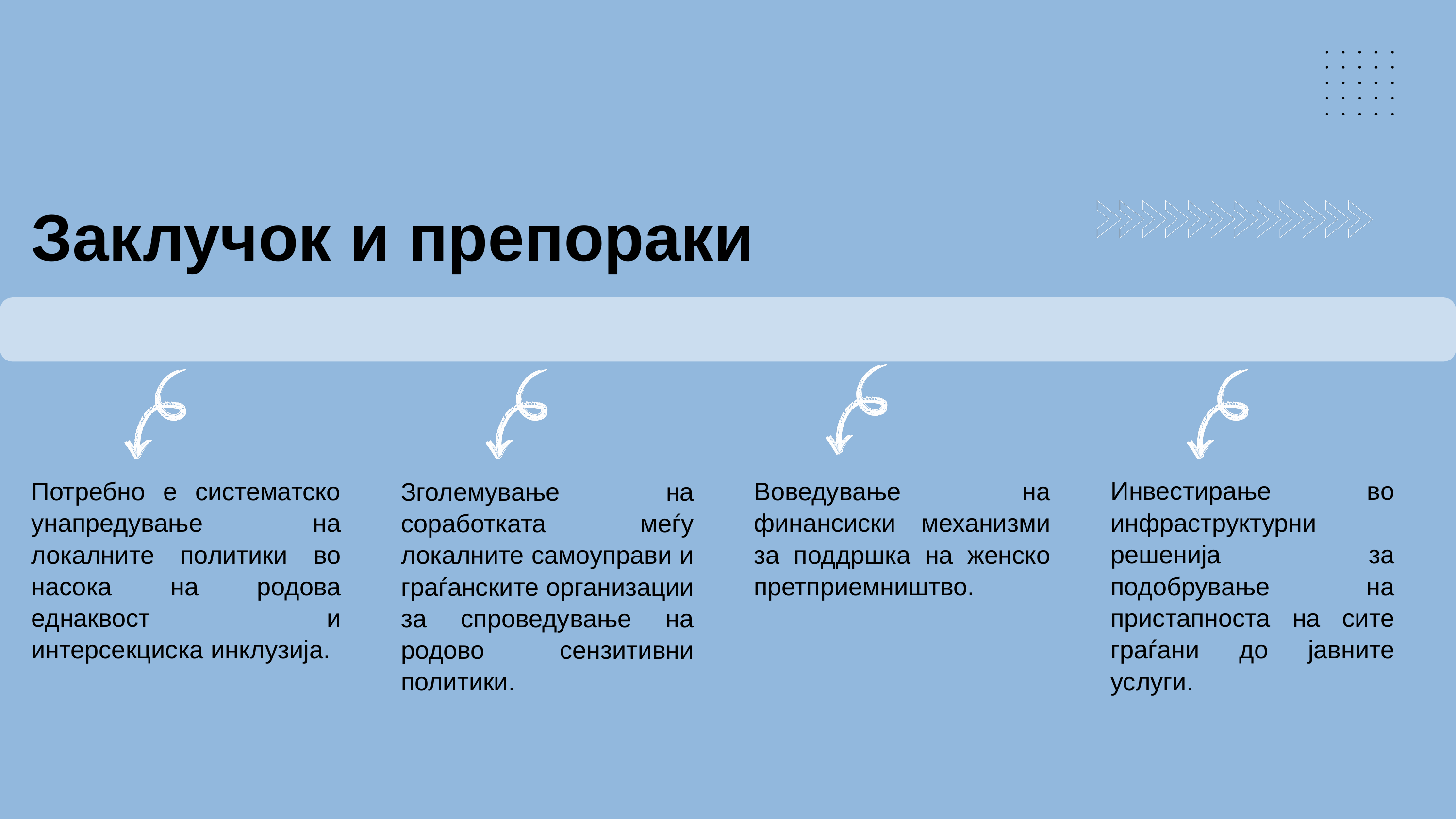

Заклучок и препораки

Инвестирање во инфраструктурни решенија за подобрување на пристапноста на сите граѓани до јавните услуги.
Потребно е систематско унапредување на локалните политики во насока на родова еднаквост и интерсекциска инклузија.
Воведување на финансиски механизми за поддршка на женско претприемништво.
Зголемување на соработката меѓу локалните самоуправи и граѓанските организации за спроведување на родово сензитивни политики.